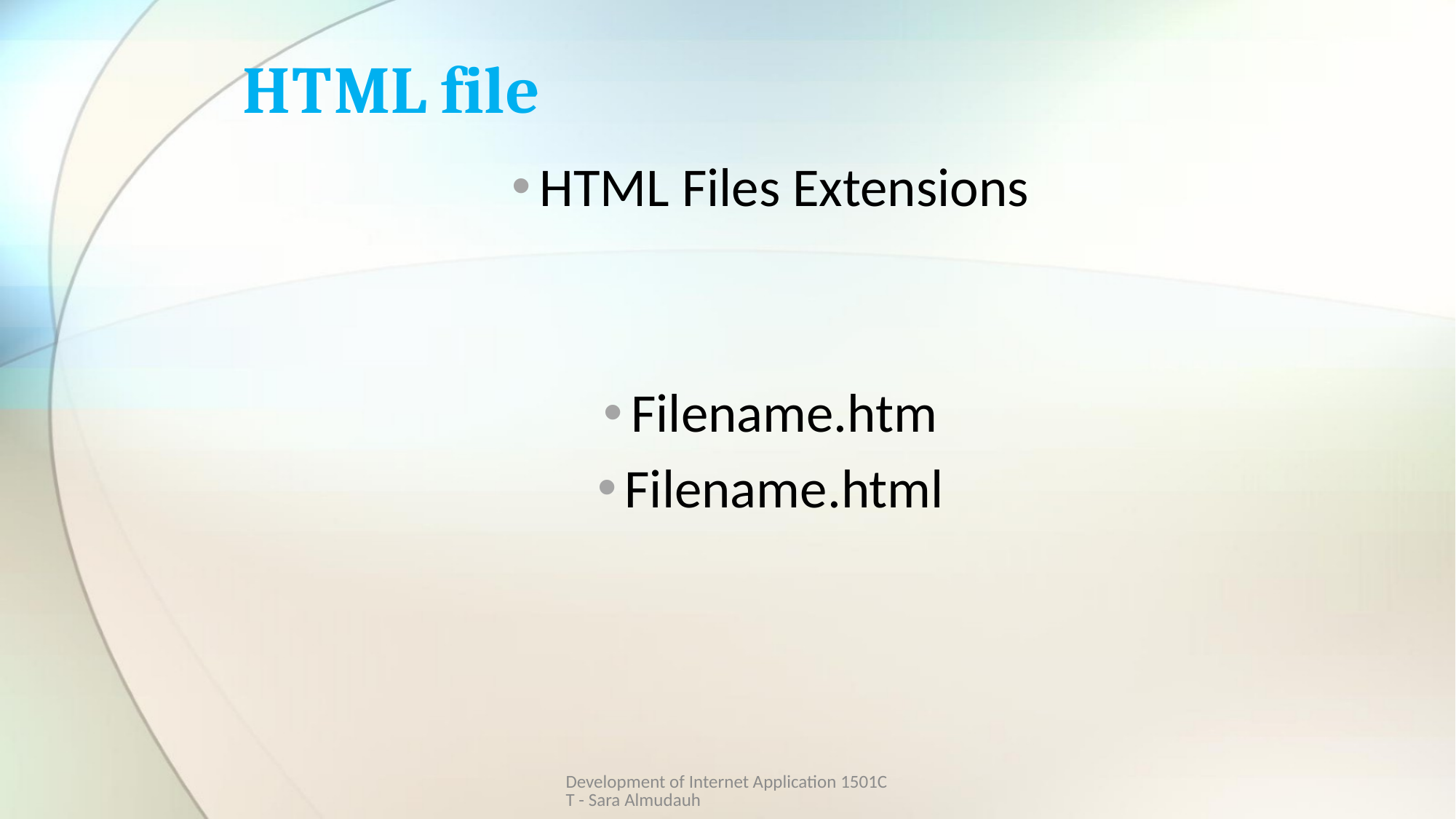

HTML file
HTML Files Extensions

Filename.htm
Filename.html
Development of Internet Application 1501CT - Sara Almudauh